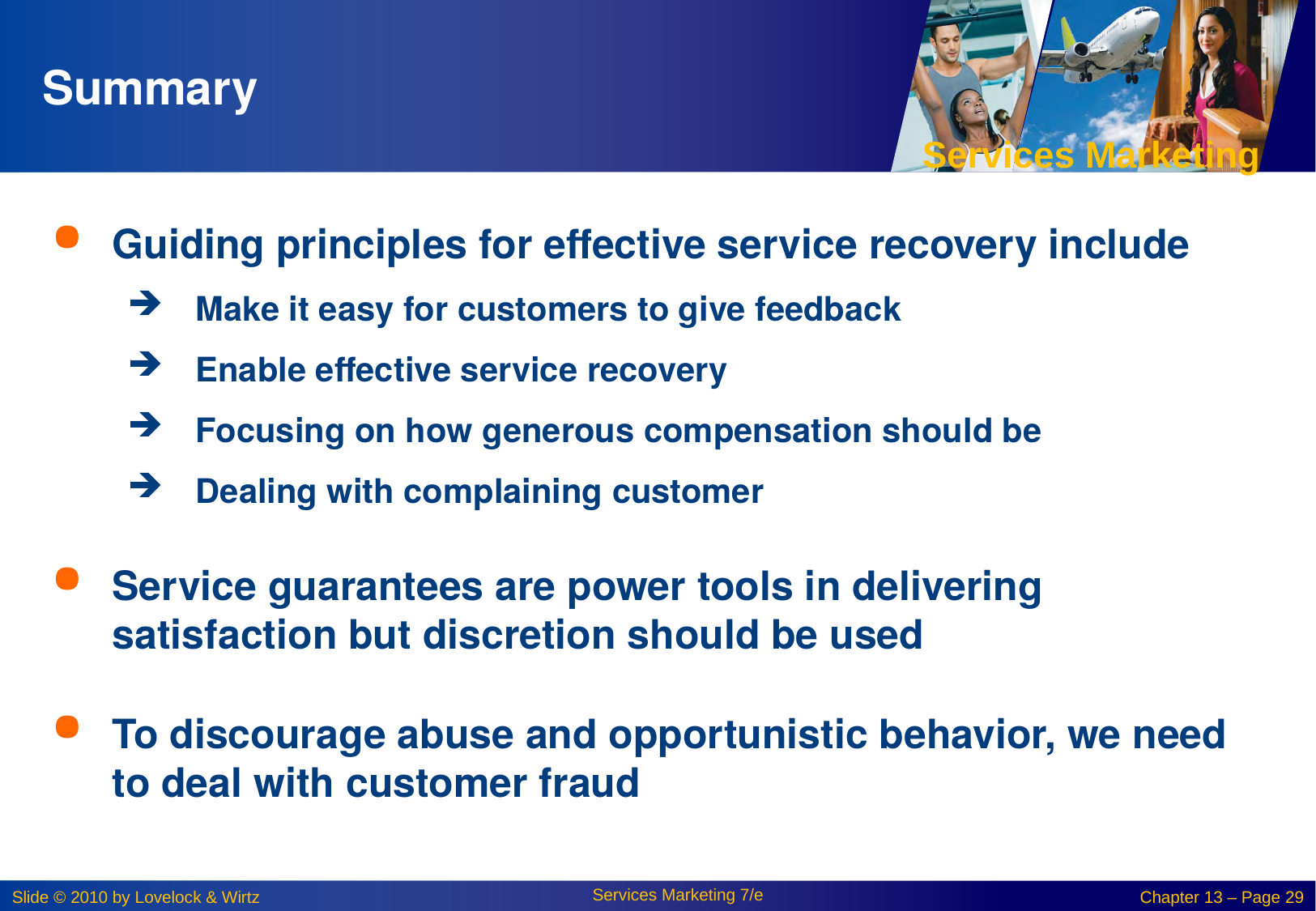

# Summary
Guiding principles for effective service recovery include
Make it easy for customers to give feedback
Enable effective service recovery
Focusing on how generous compensation should be
Dealing with complaining customer
Service guarantees are power tools in delivering satisfaction but discretion should be used
To discourage abuse and opportunistic behavior, we need to deal with customer fraud